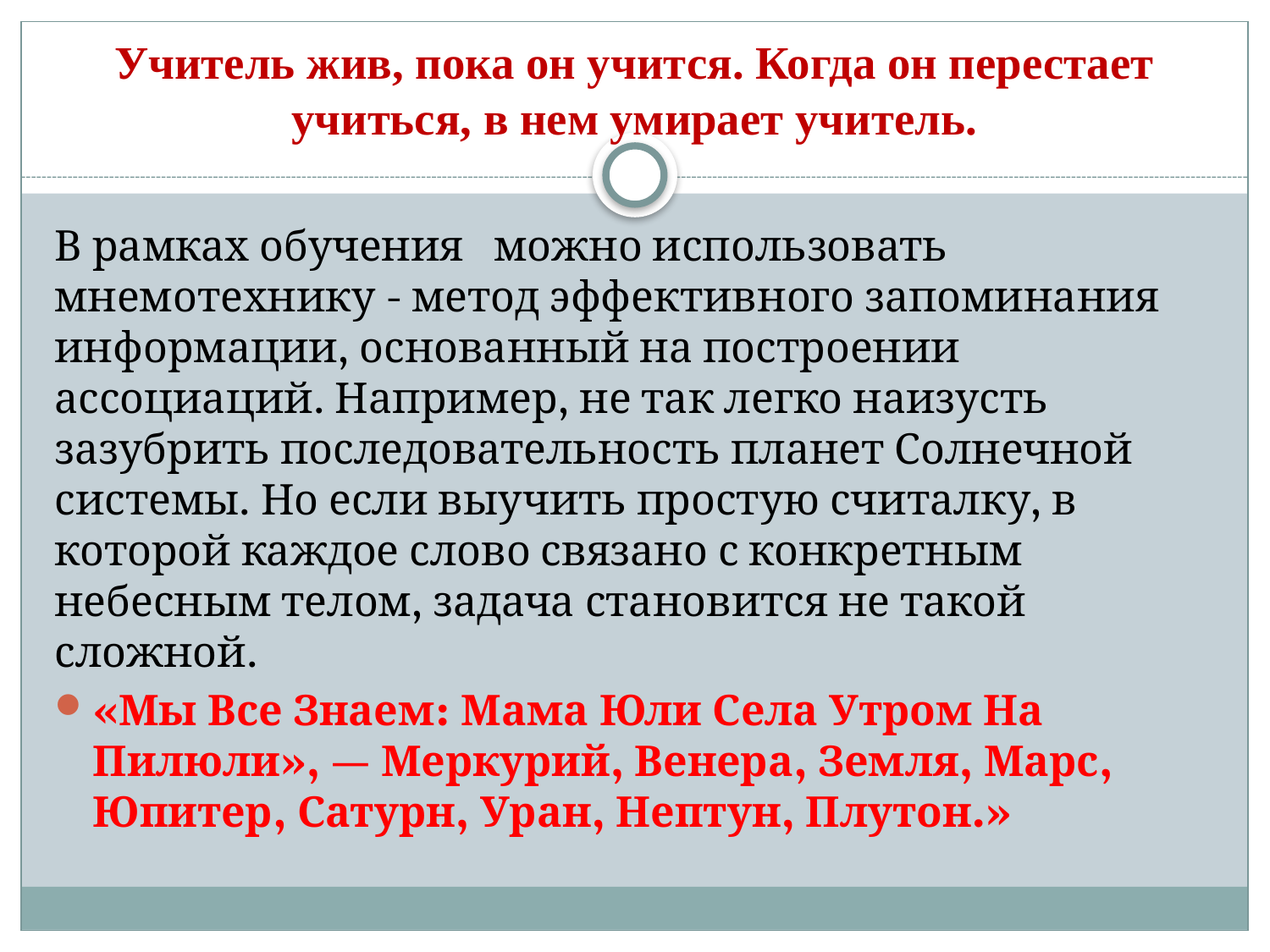

# Учитель жив, пока он учится. Когда он перестает учиться, в нем умирает учитель.
В рамках обучения   можно использовать мнемотехнику - метод эффективного запоминания информации, основанный на построении ассоциаций. Например, не так легко наизусть зазубрить последовательность планет Солнечной системы. Но если выучить простую считалку, в которой каждое слово связано с конкретным небесным телом, задача становится не такой сложной.
«Мы Все Знаем: Мама Юли Села Утром На Пилюли», — Меркурий, Венера, Земля, Марс, Юпитер, Сатурн, Уран, Нептун, Плутон.»